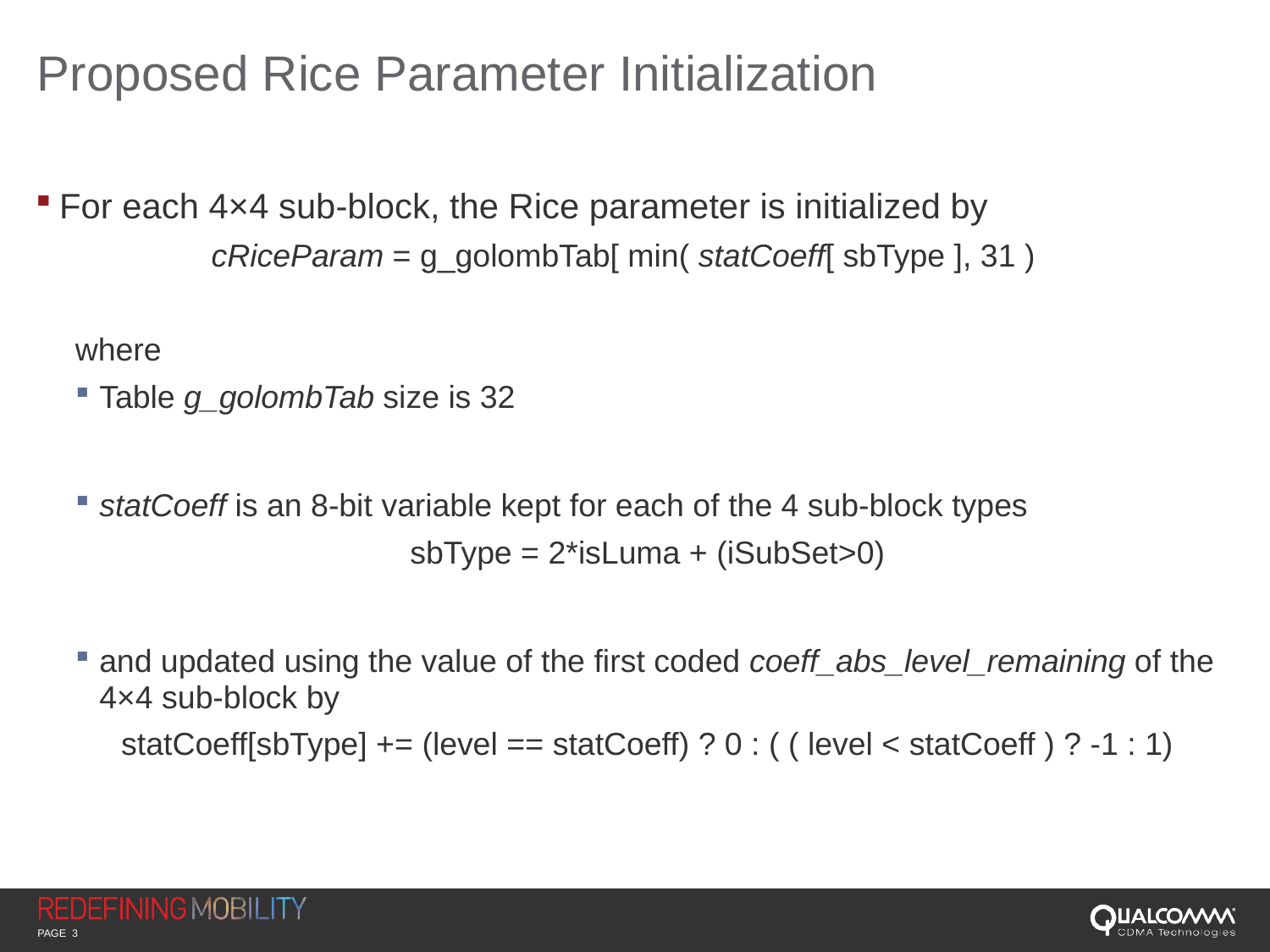

# Proposed Rice Parameter Initialization

For each 4×4 sub-block, the Rice parameter is initialized by
cRiceParam = g_golombTab[ min( statCoeff[ sbType ], 31 )

where
Table g_golombTab size is 32

statCoeff is an 8-bit variable kept for each of the 4 sub-block types
sbType = 2*isLuma + (iSubSet>0)

and updated using the value of the first coded coeff_abs_level_remaining of the 4×4 sub-block by
statCoeff[sbType] += (level == statCoeff) ? 0 : ( ( level < statCoeff ) ? -1 : 1)